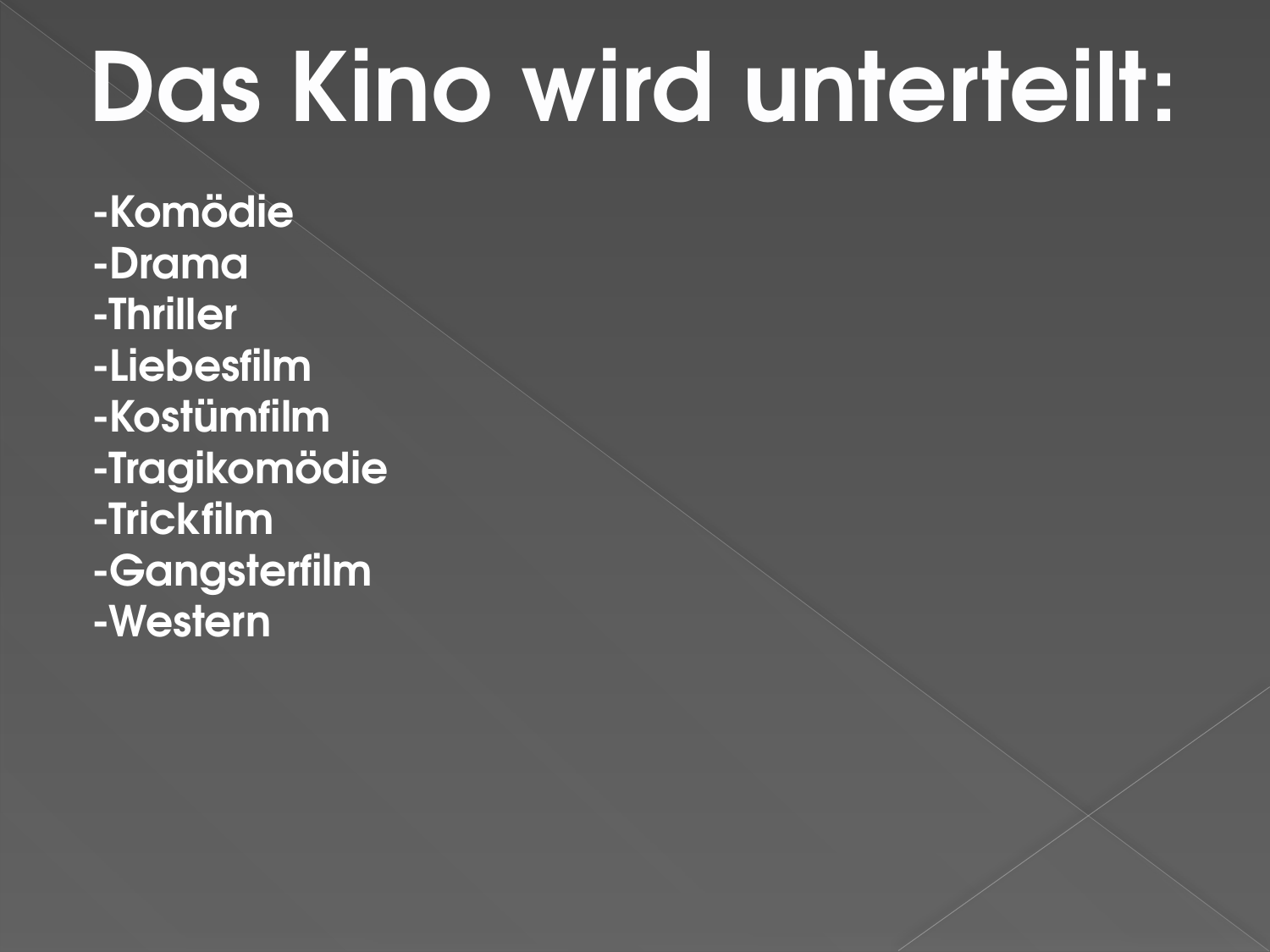

Das Kino wird unterteilt:
-Komödie
-Drama
-Thriller
-Liebesfilm
-Kostümfilm
-Tragikomödie
-Trickfilm
-Gangsterfilm
-Western